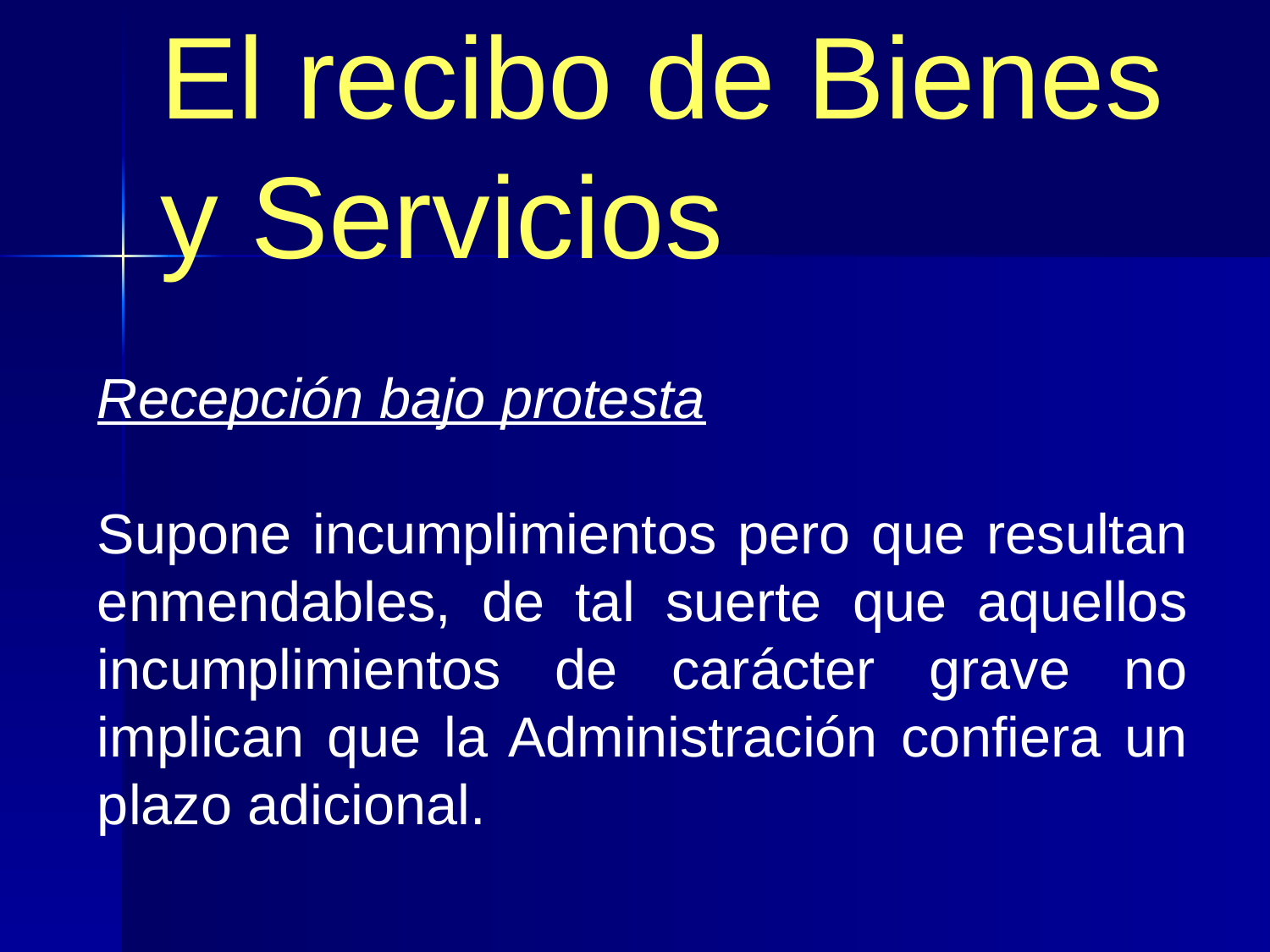

El recibo de Bienes y Servicios
Recepción bajo protesta

Supone incumplimientos pero que resultan enmendables, de tal suerte que aquellos incumplimientos de carácter grave no implican que la Administración confiera un plazo adicional.